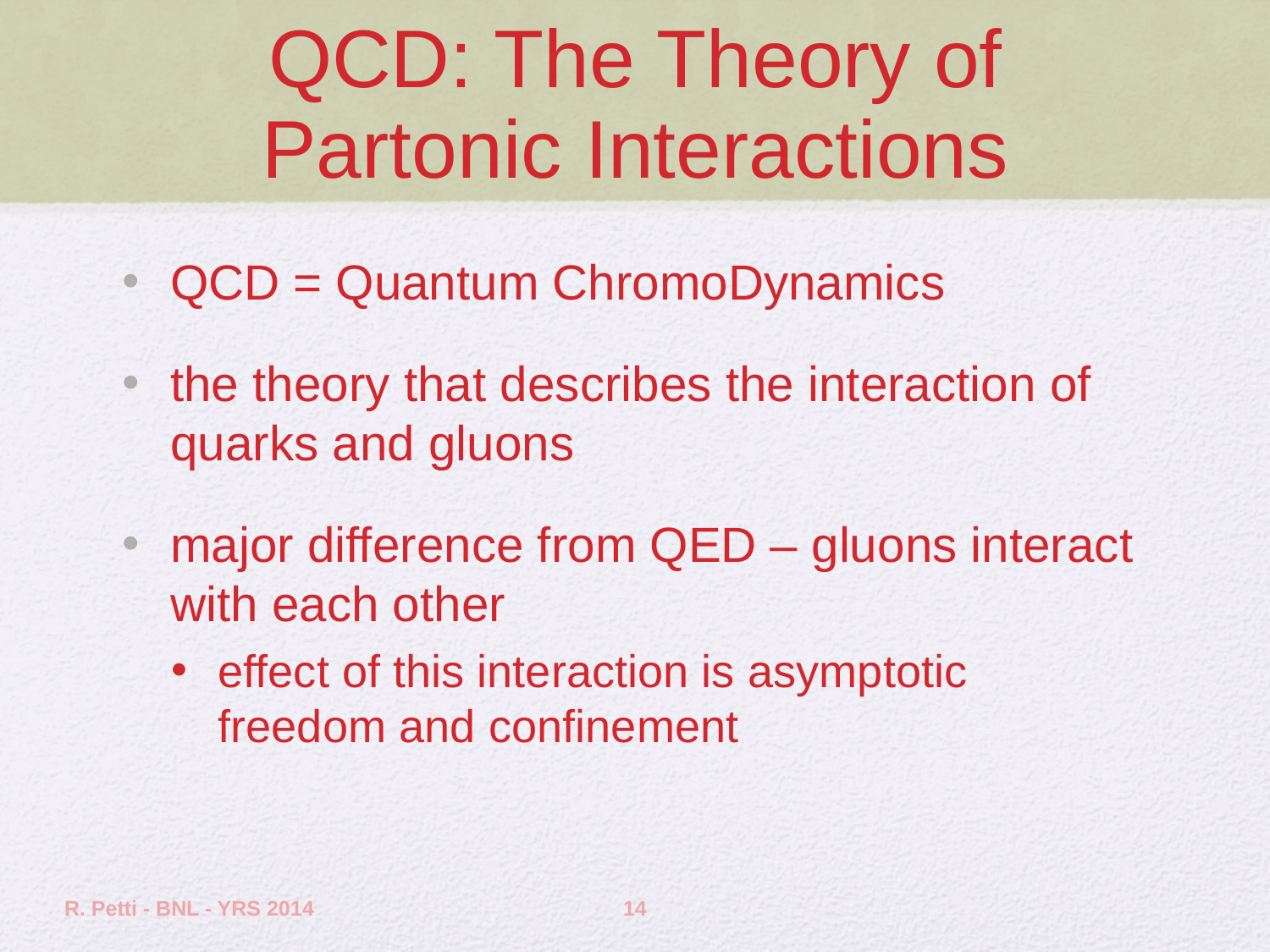

# QCD: The Theory of Partonic Interactions
QCD = Quantum ChromoDynamics
the theory that describes the interaction of quarks and gluons
major difference from QED – gluons interact with each other
effect of this interaction is asymptotic freedom and confinement
R. Petti - BNL - YRS 2014
14